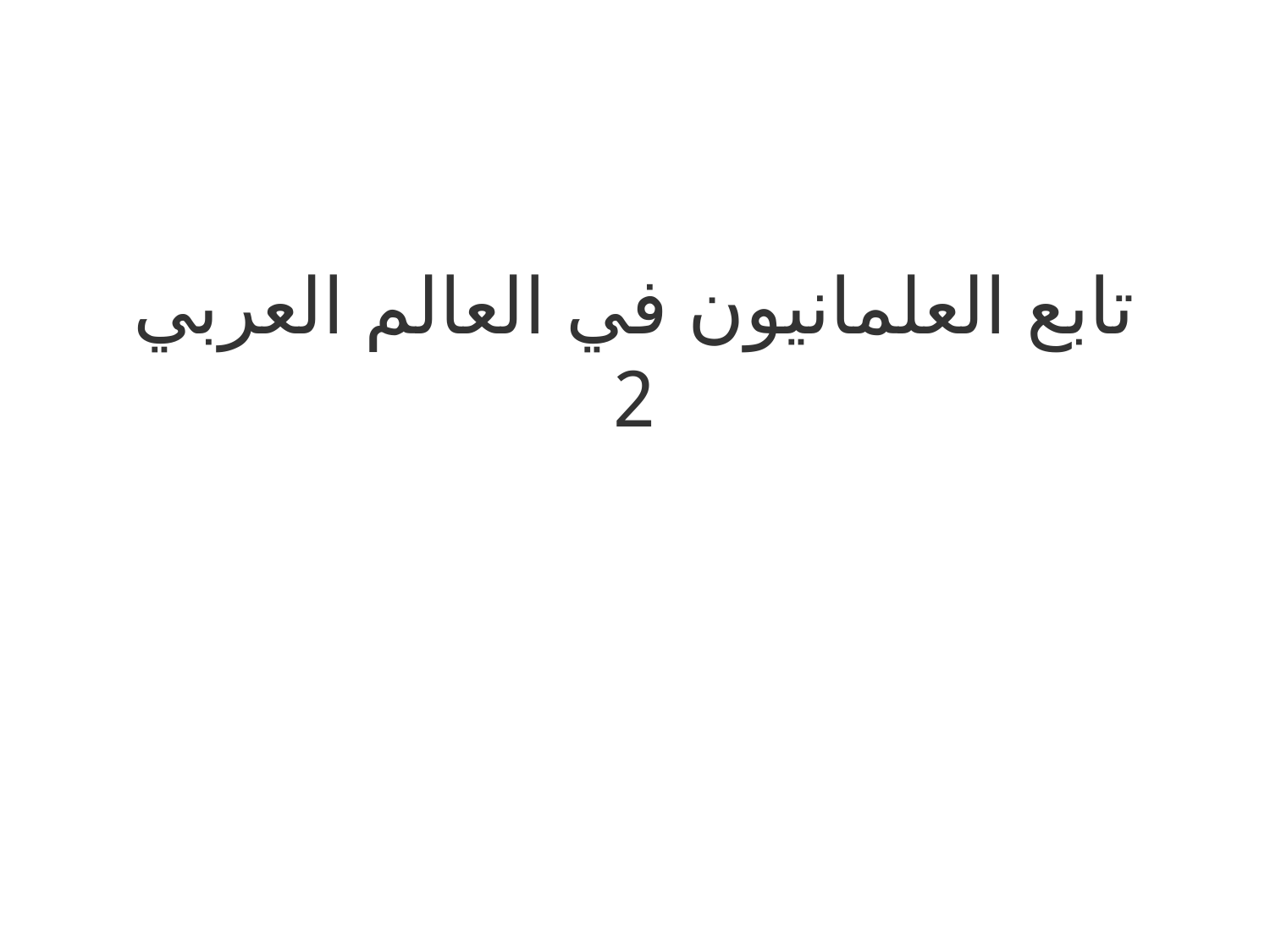

# تابع العلمانيون في العالم العربي 2